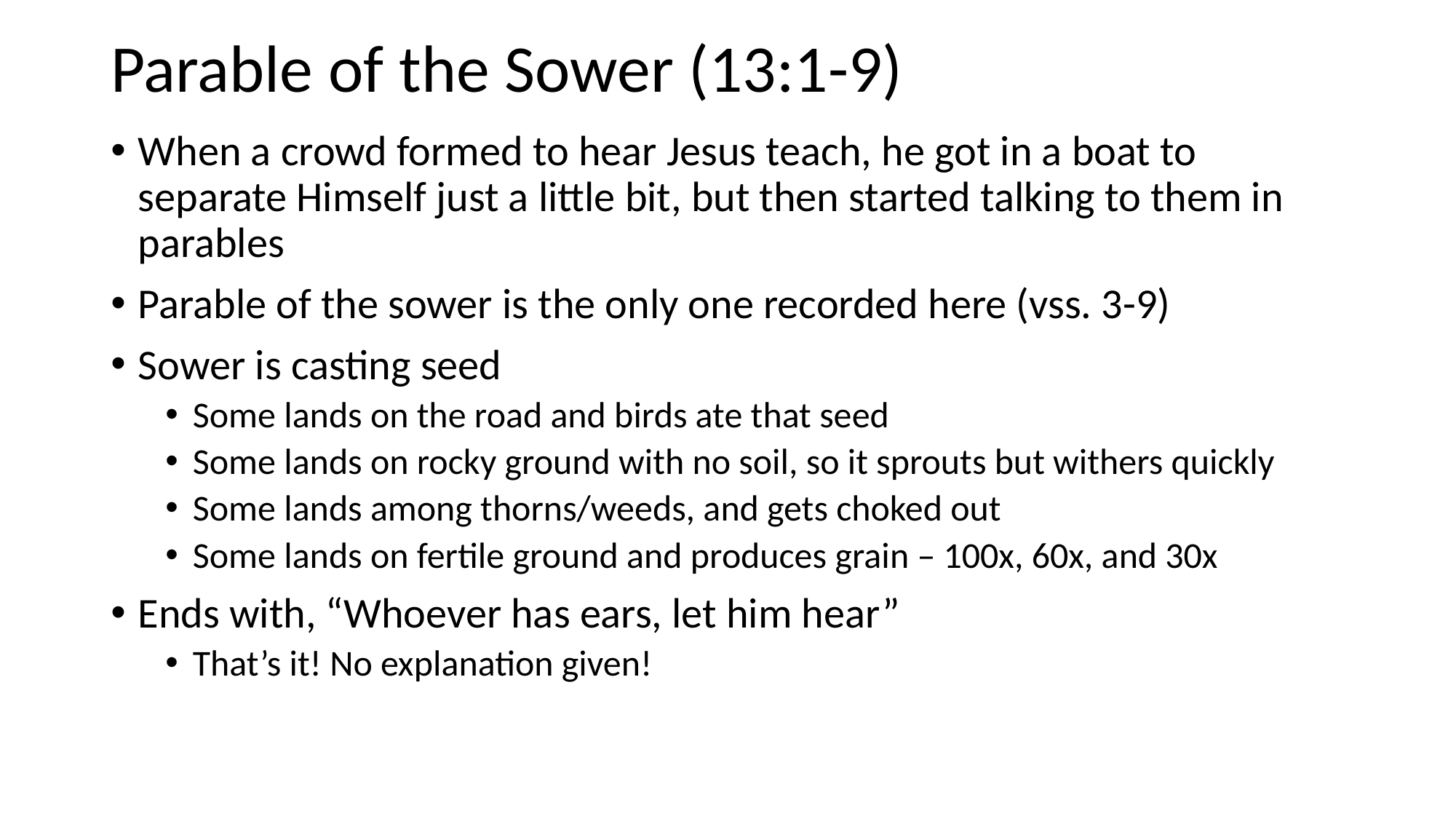

# Parable of the Sower (13:1-9)
When a crowd formed to hear Jesus teach, he got in a boat to separate Himself just a little bit, but then started talking to them in parables
Parable of the sower is the only one recorded here (vss. 3-9)
Sower is casting seed
Some lands on the road and birds ate that seed
Some lands on rocky ground with no soil, so it sprouts but withers quickly
Some lands among thorns/weeds, and gets choked out
Some lands on fertile ground and produces grain – 100x, 60x, and 30x
Ends with, “Whoever has ears, let him hear”
That’s it! No explanation given!